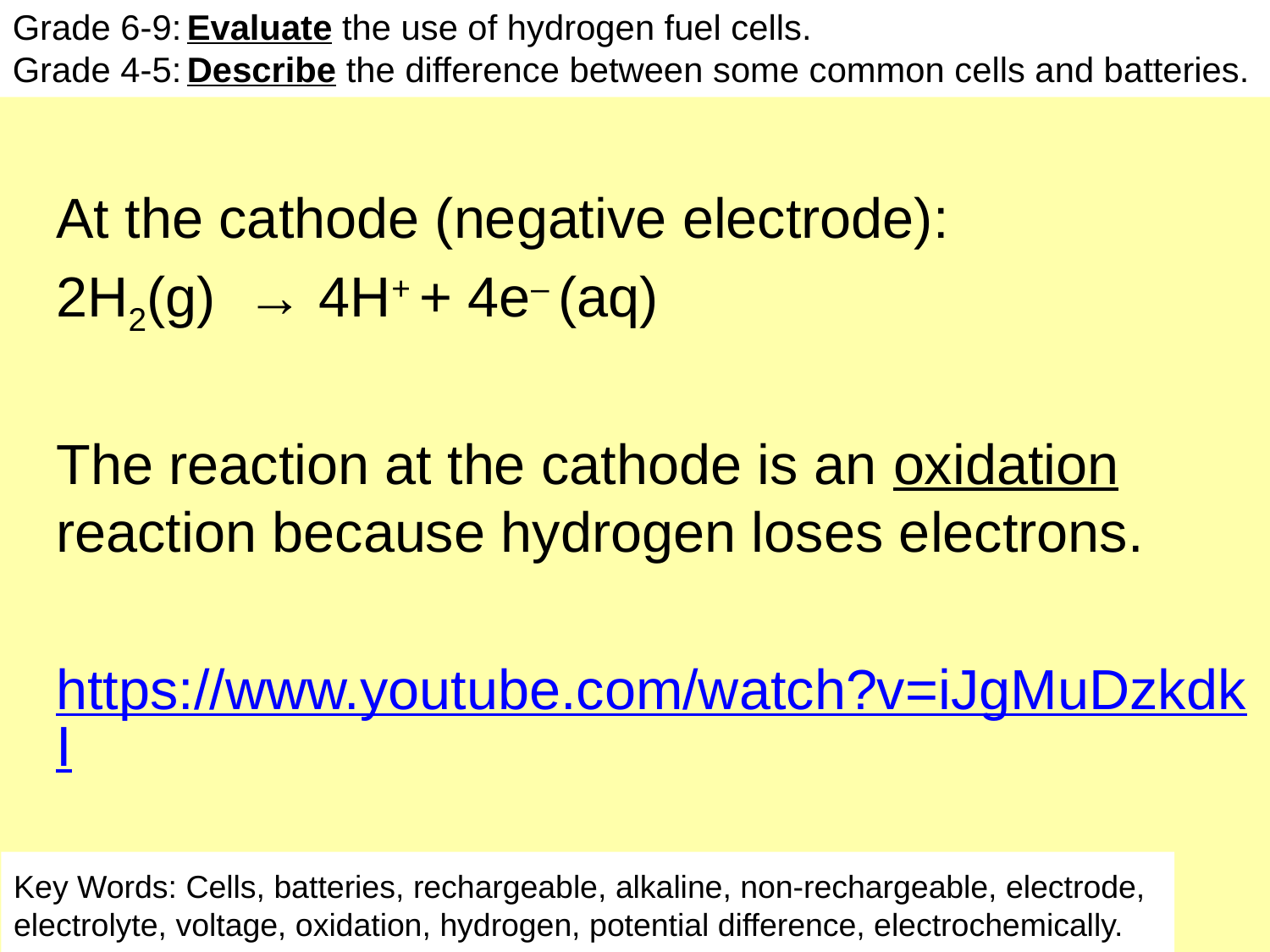

Aspire: Evaluate the use of hydrogen fuel cells.
Challenge: Describe some common cells and batteries.
Grade 6-9: Evaluate the use of hydrogen fuel cells.
Grade 4-5: Describe the difference between some common cells and batteries.
At the cathode (negative electrode):
2H2(g)  → 4H+ + 4e– (aq)

The reaction at the cathode is an oxidation reaction because hydrogen loses electrons.

https://www.youtube.com/watch?v=iJgMuDzkdkI

Key Words: Cells, batteries, rechargeable, alkaline, non-rechargeable, electrode,
electrolyte, voltage, oxidation, hydrogen, potential difference, electrochemically.